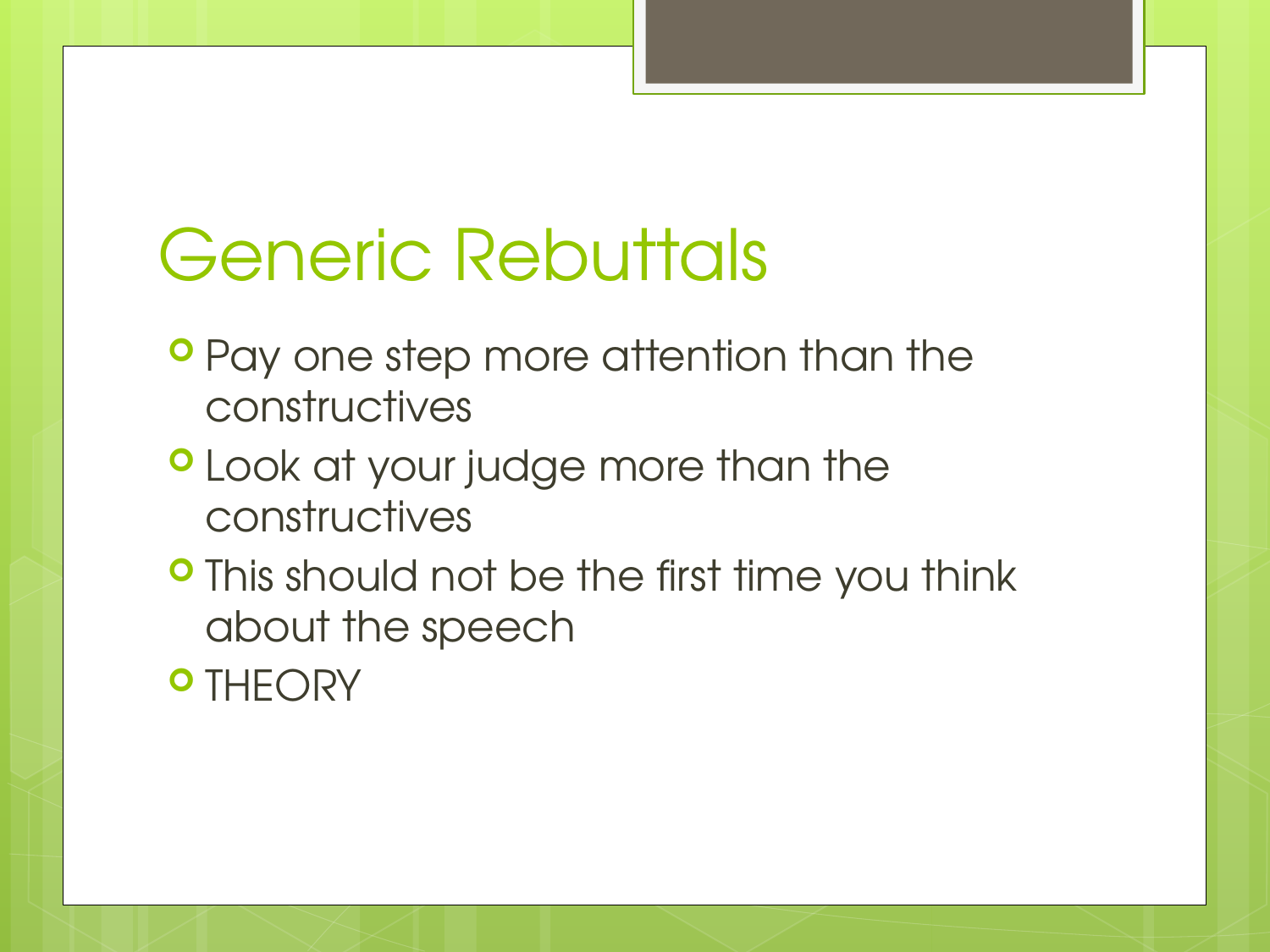

# Generic Rebuttals
Pay one step more attention than the constructives
Look at your judge more than the constructives
This should not be the first time you think about the speech
THEORY